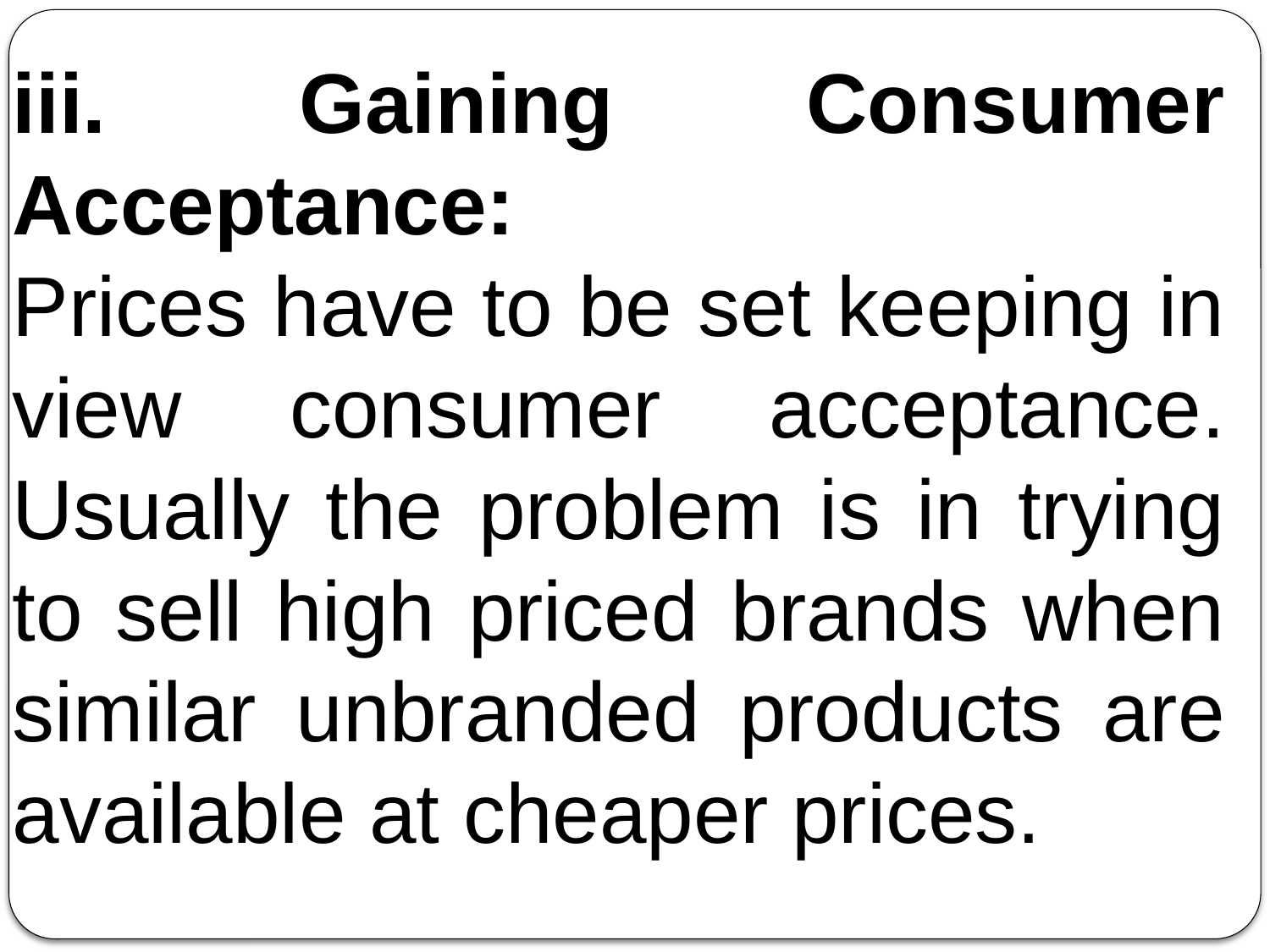

iii. Gaining Consumer Acceptance:
Prices have to be set keeping in view consumer acceptance. Usually the problem is in trying to sell high priced brands when similar unbranded products are available at cheaper prices.